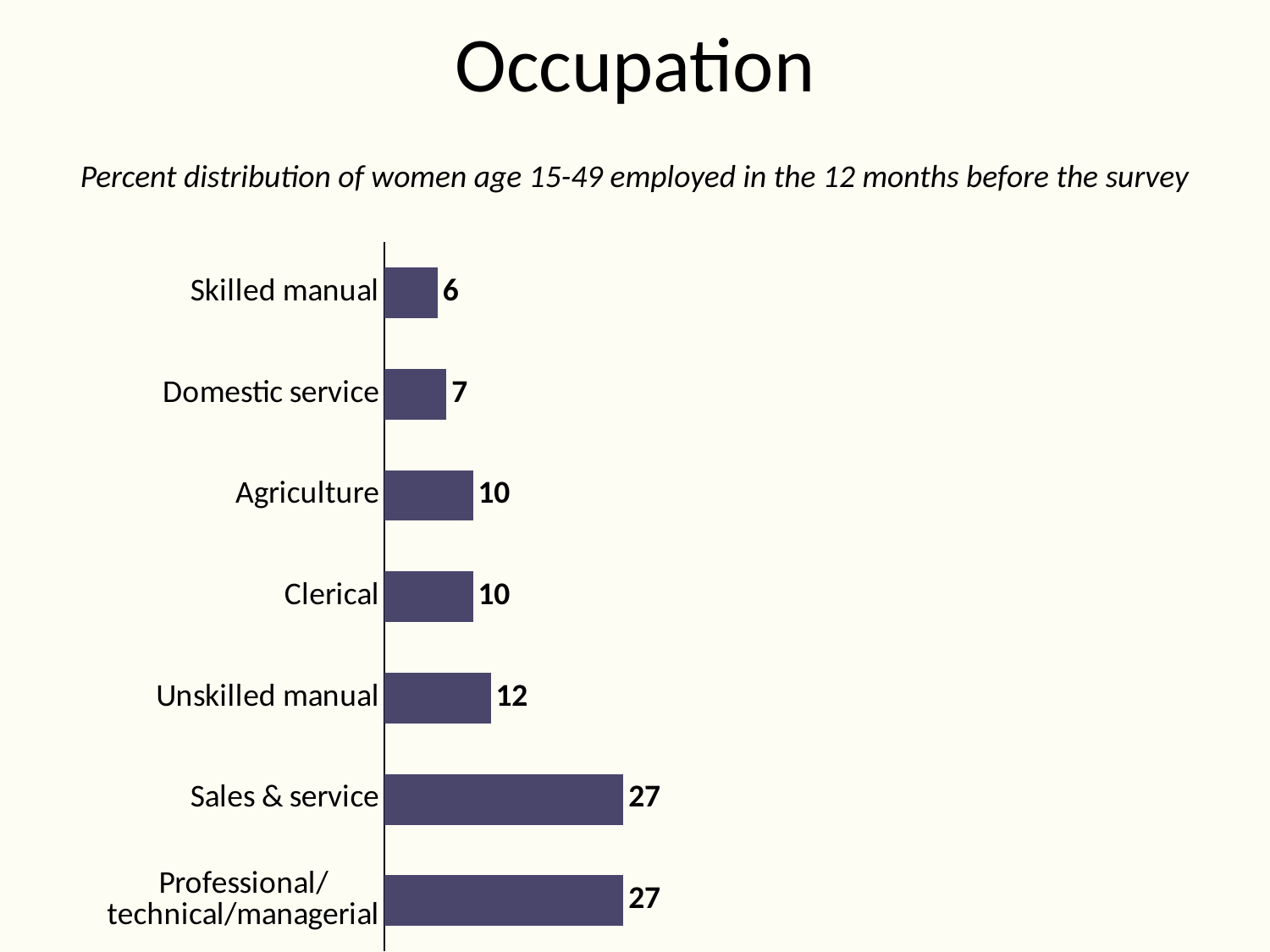

# Occupation
Percent distribution of women age 15-49 employed in the 12 months before the survey

### Chart

| Category | Women |
|---|---|
| Professional/ technical/managerial | 27.0 |
| Sales & service | 27.0 |
| Unskilled manual | 12.0 |
| Clerical | 10.0 |
| Agriculture | 10.0 |
| Domestic service | 7.0 |
| Skilled manual | 6.0 |